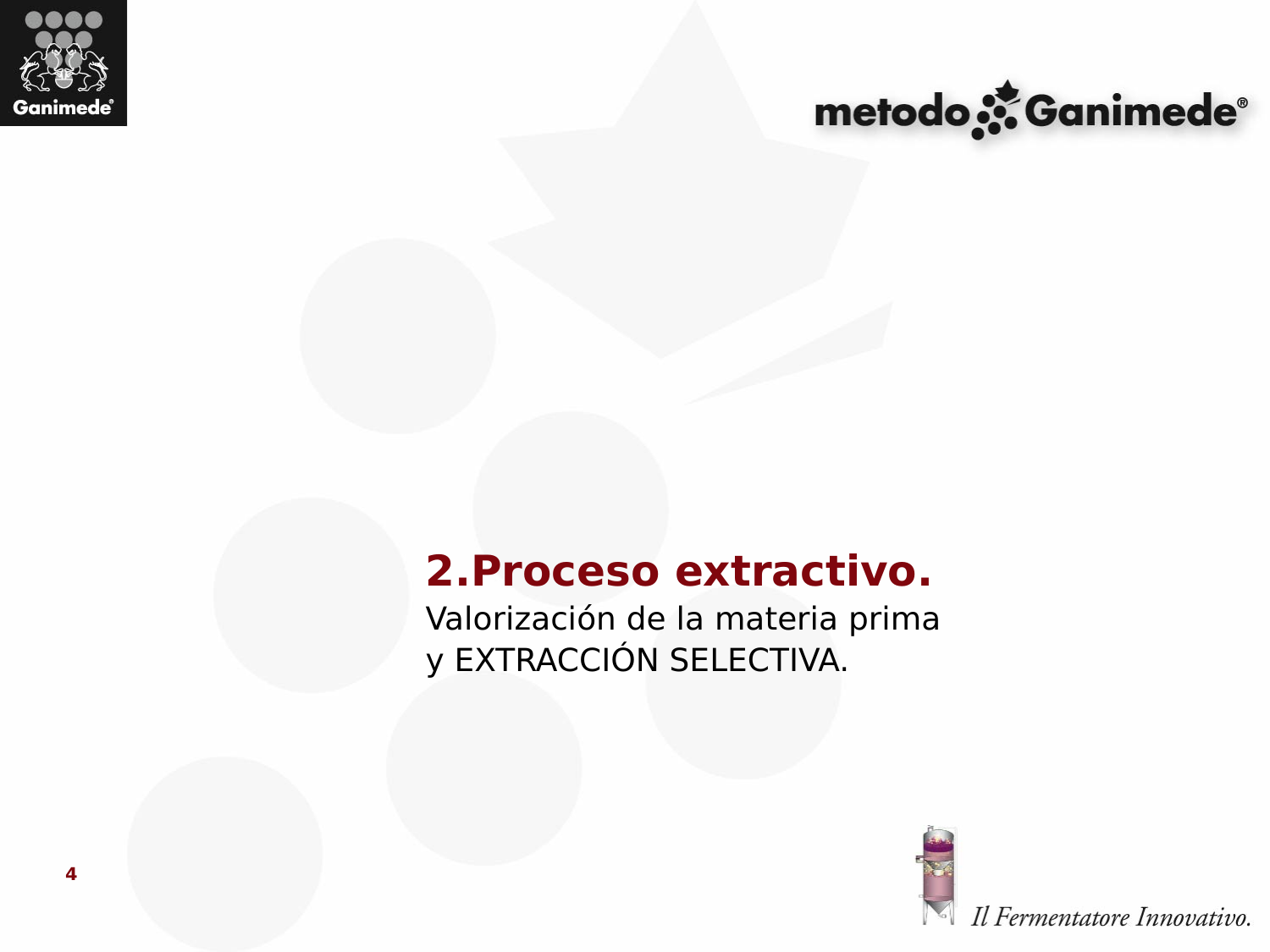

# 2.Proceso extractivo. Valorización de la materia prima y EXTRACCIÓN SELECTIVA.
4